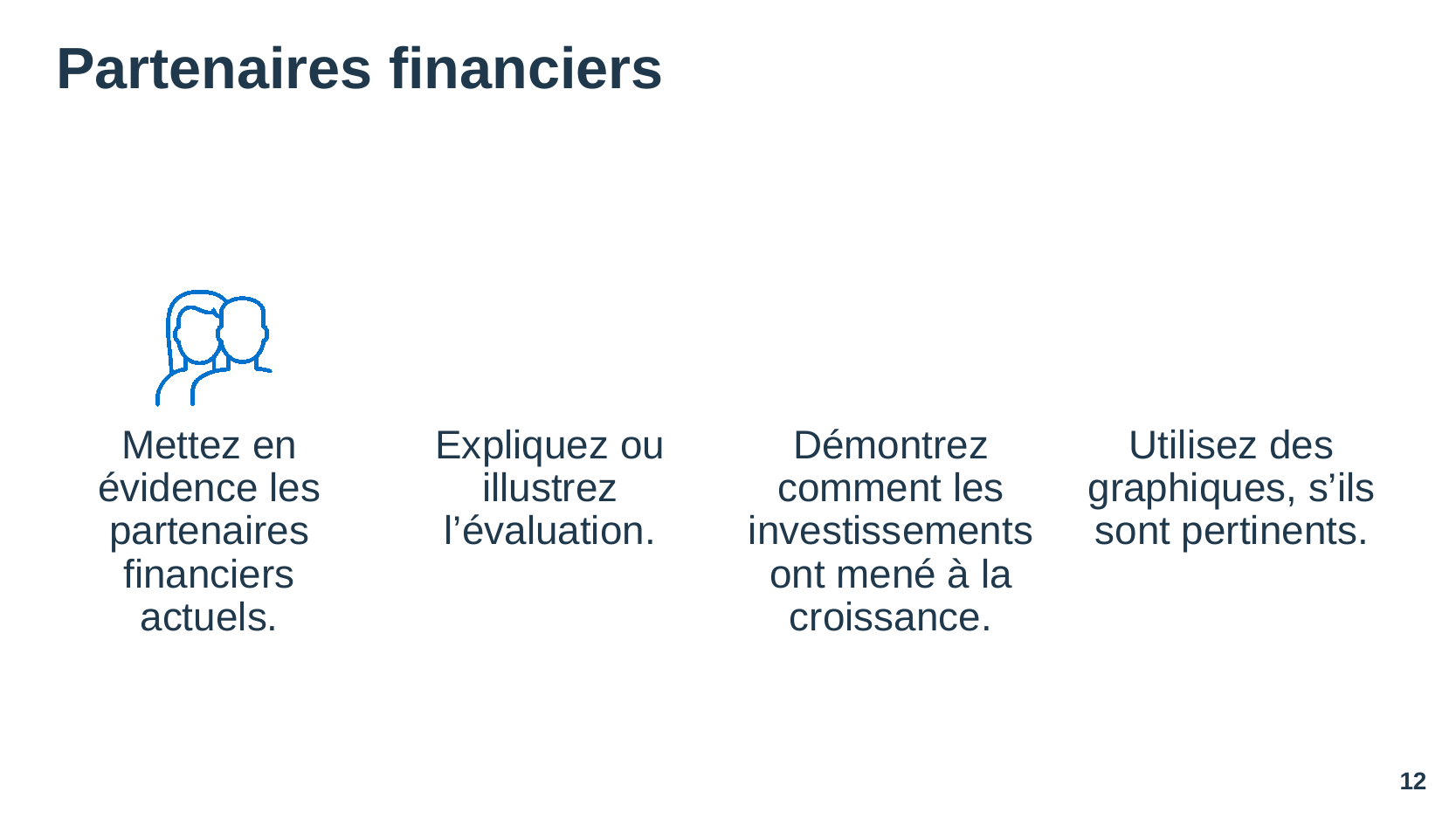

# Partenaires financiers

Mettez en évidence les partenaires financiers actuels.
Expliquez ou illustrez l’évaluation.
Démontrez comment les investissements ont mené à la croissance.
Utilisez des graphiques, s’ils sont pertinents.